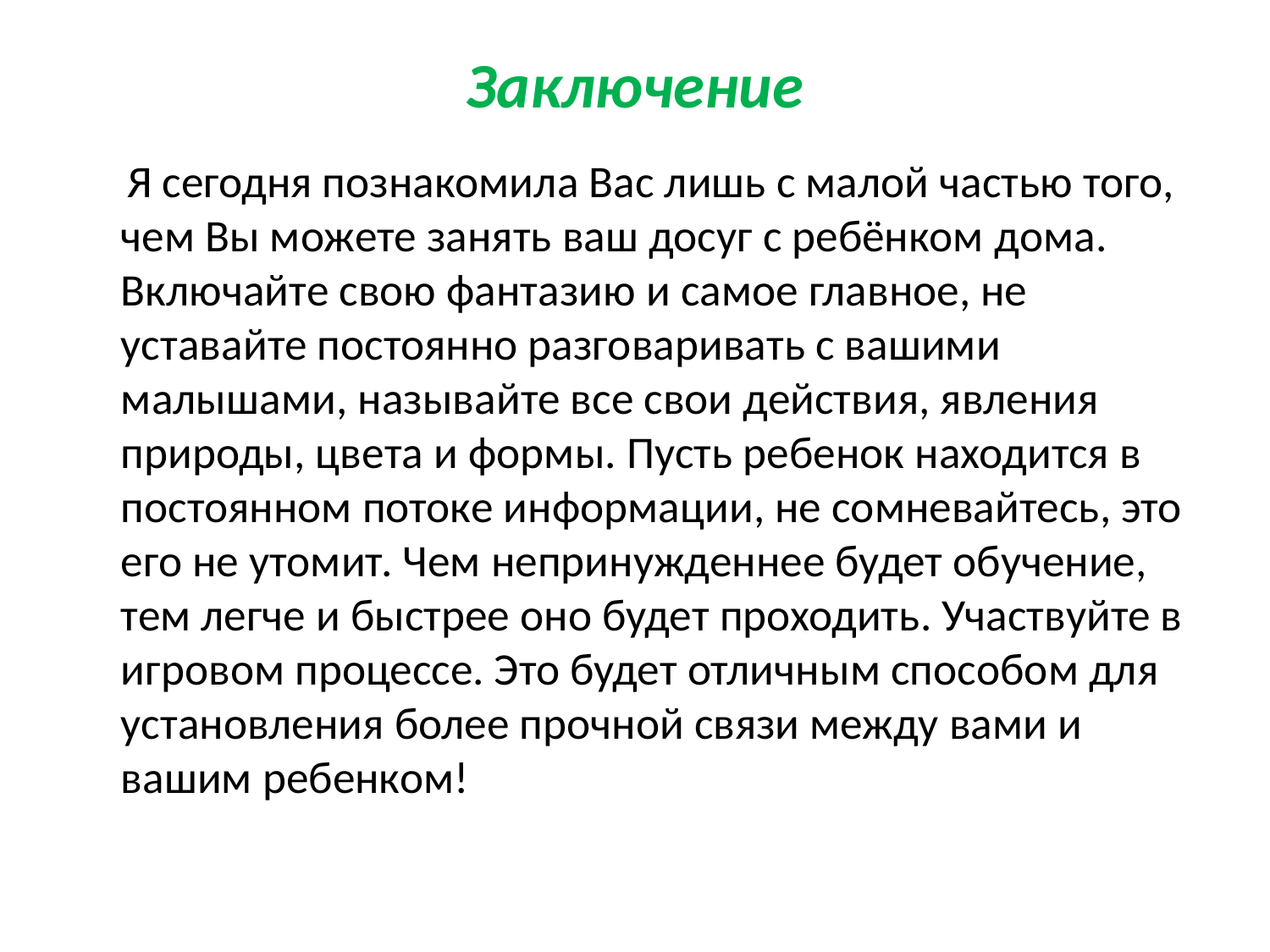

# Заключение
     Я сегодня познакомила Вас лишь с малой частью того, чем Вы можете занять ваш досуг с ребёнком дома. Включайте свою фантазию и самое главное, не уставайте постоянно разговаривать с вашими малышами, называйте все свои действия, явления природы, цвета и формы. Пусть ребенок находится в постоянном потоке информации, не сомневайтесь, это его не утомит. Чем непринужденнее будет обучение, тем легче и быстрее оно будет проходить. Участвуйте в игровом процессе. Это будет отличным способом для установления более прочной связи между вами и вашим ребенком!